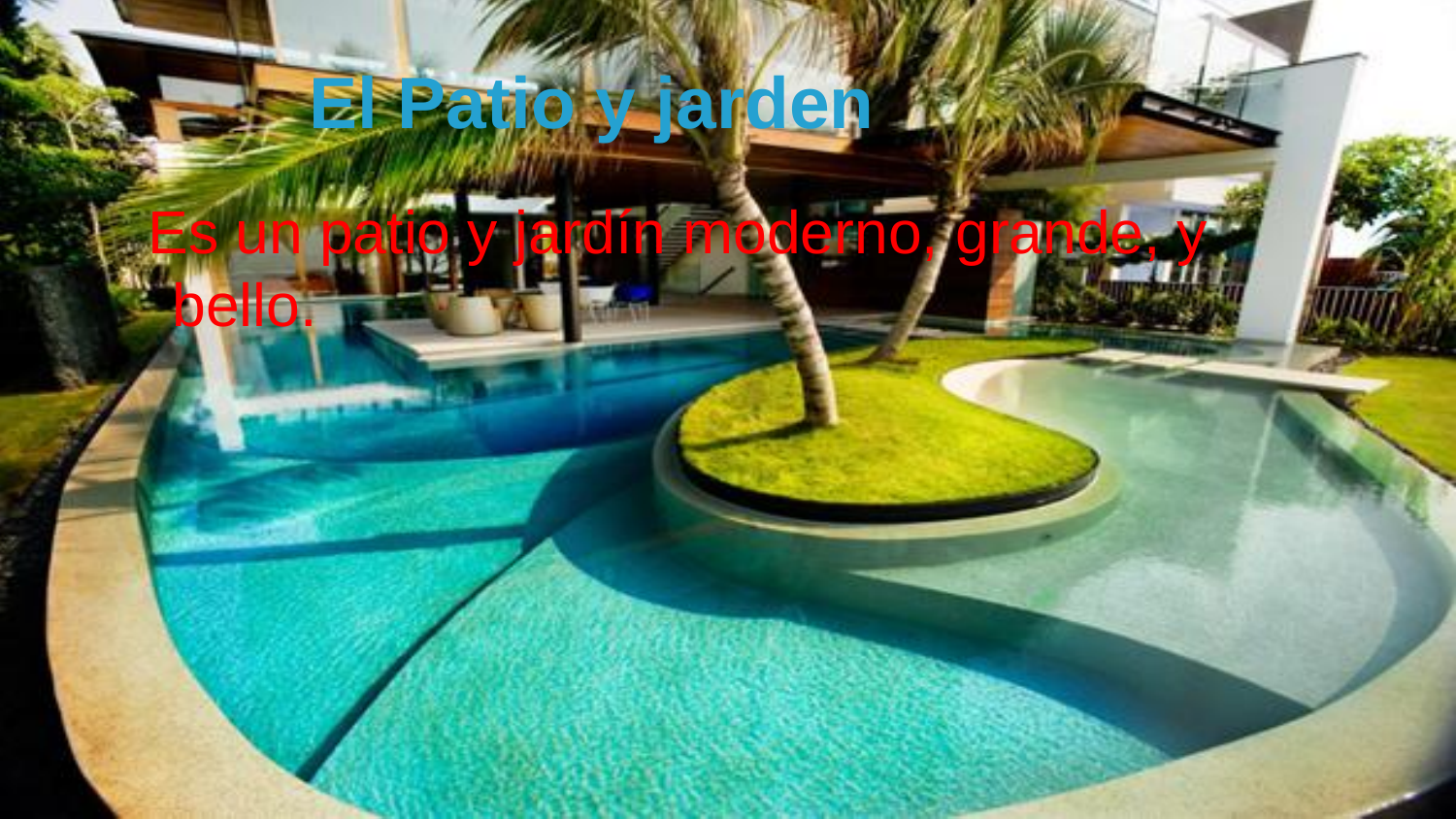

# El Patio y jarden
Es un patio y jardín moderno, grande, y bello.